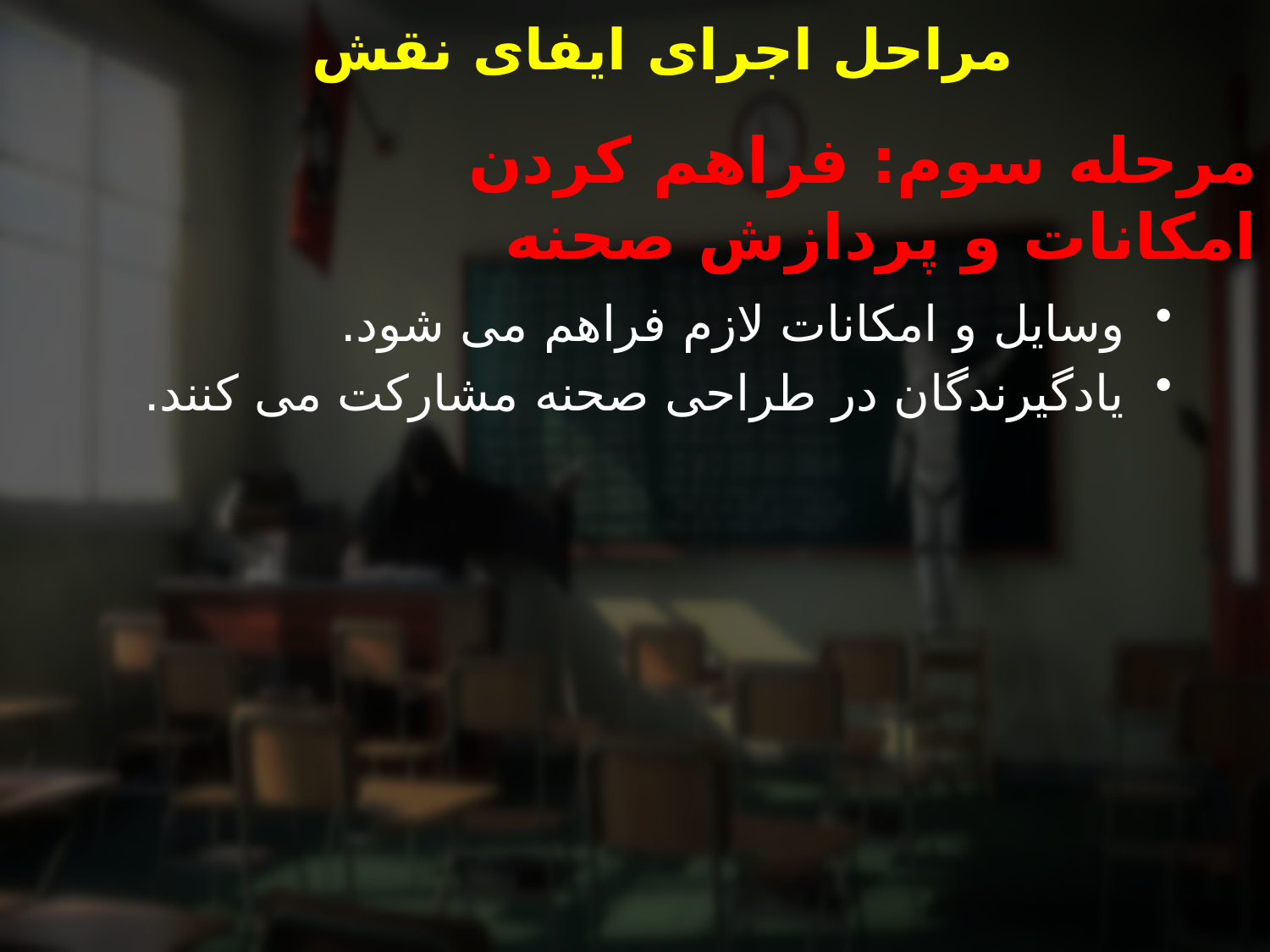

# مراحل اجرای ایفای نقش
مرحله سوم: فراهم کردن امکانات و پردازش صحنه
وسایل و امکانات لازم فراهم می شود.
یادگیرندگان در طراحی صحنه مشارکت می کنند.